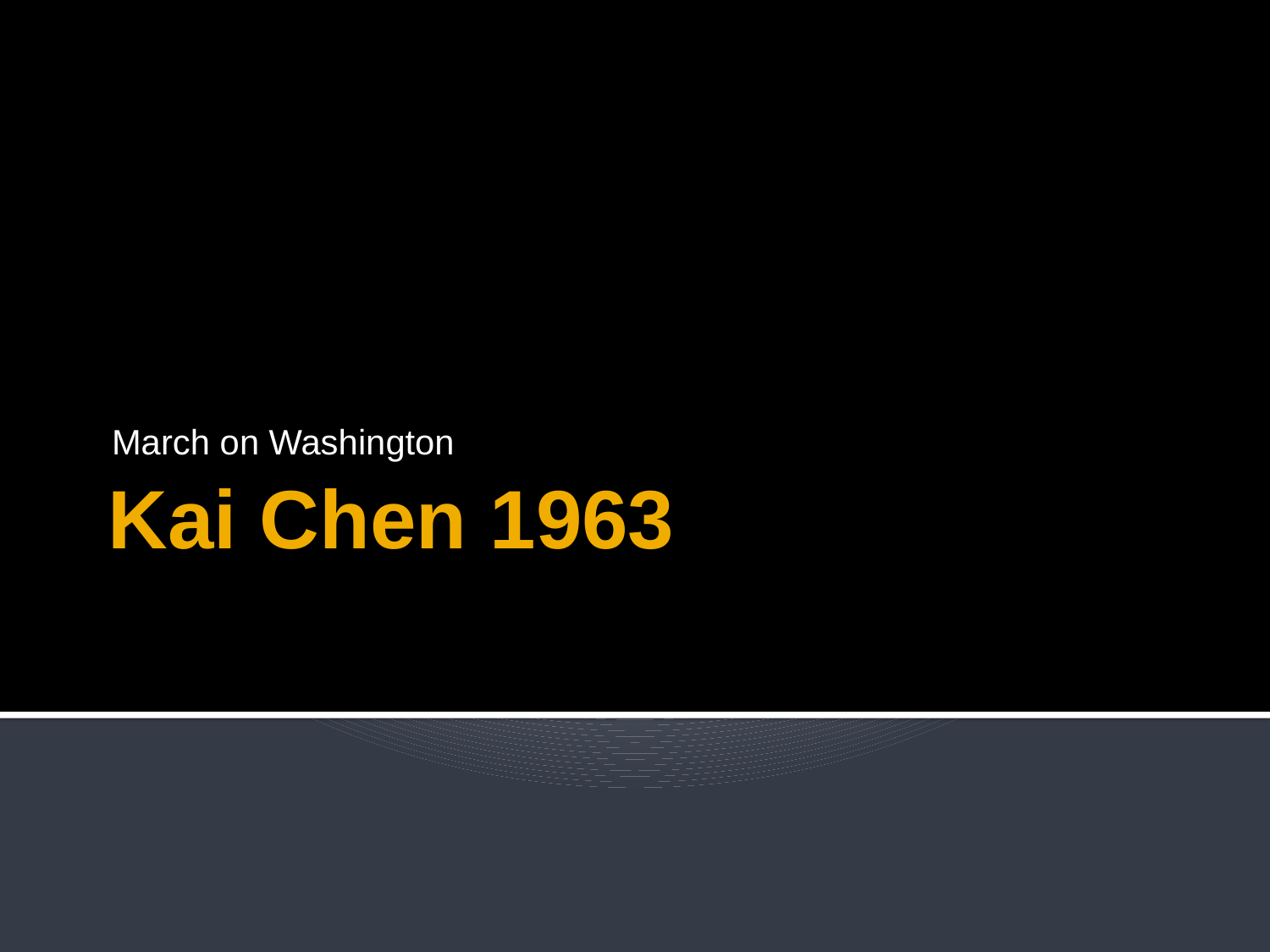

March on Washington
# Kai Chen 1963